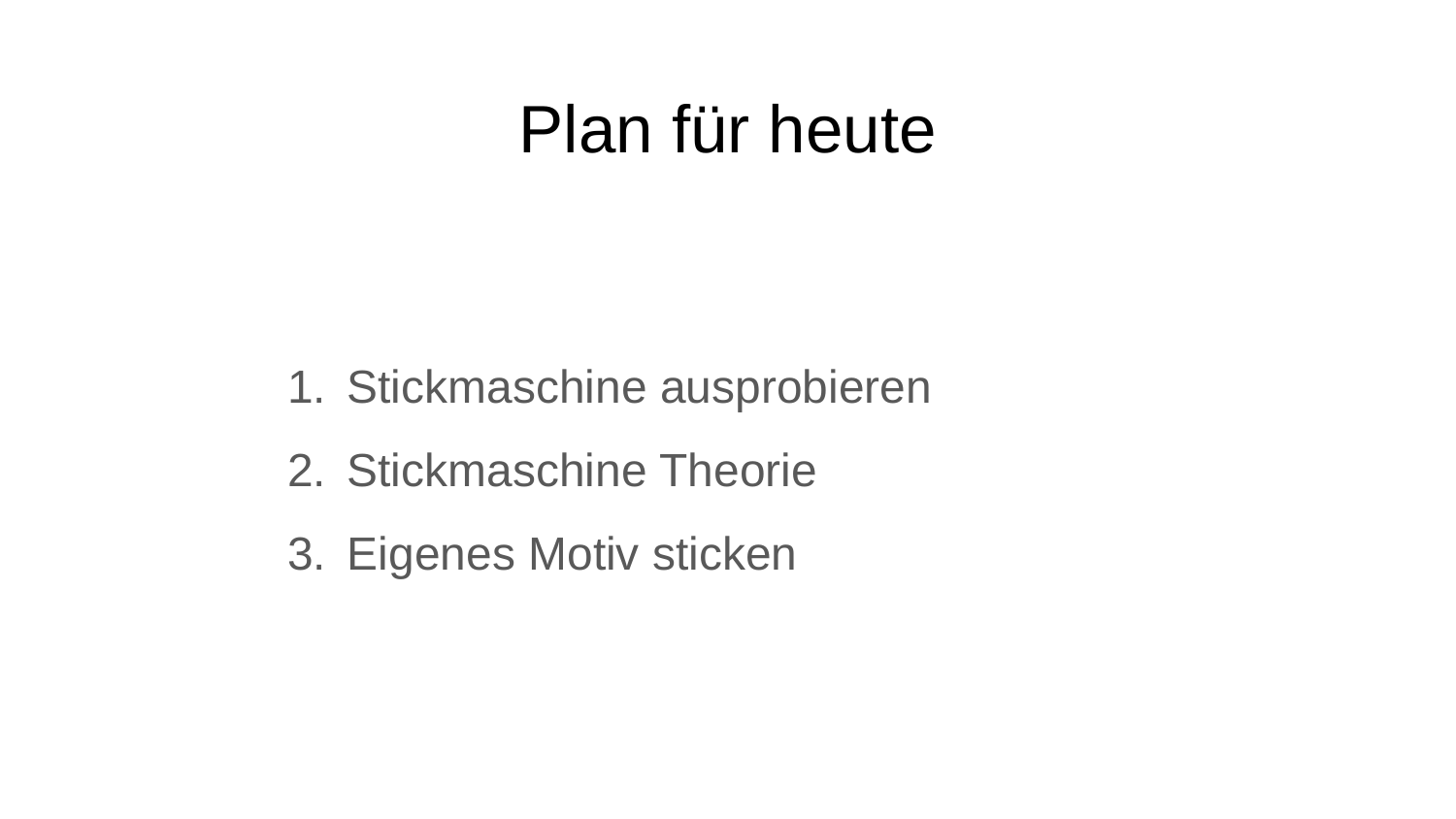

# Plan für heute
Stickmaschine ausprobieren
Stickmaschine Theorie
Eigenes Motiv sticken